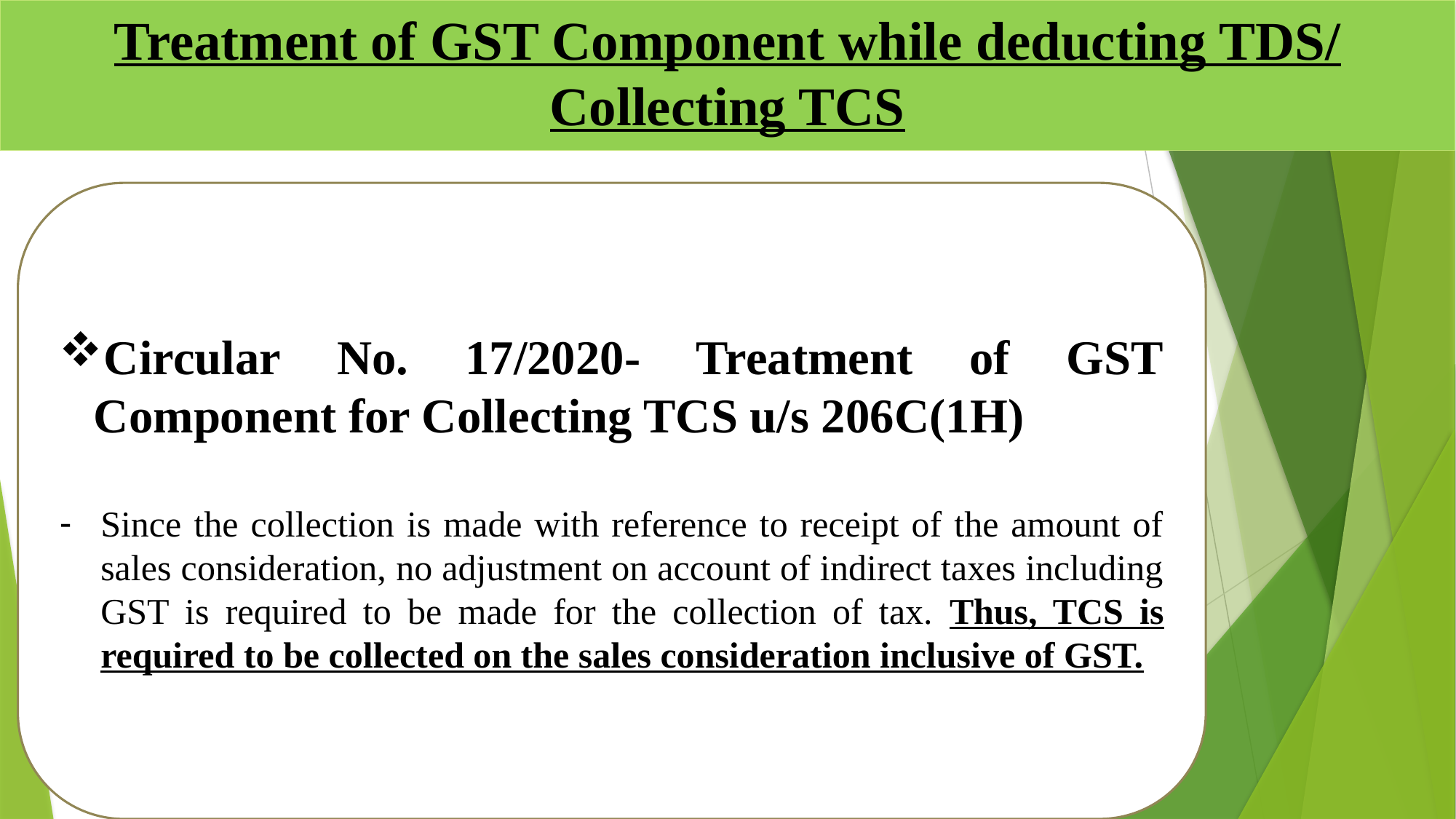

# Treatment of GST Component while deducting TDS/ Collecting TCS
Circular No. 17/2020- Treatment of GST Component for Collecting TCS u/s 206C(1H)

Since the collection is made with reference to receipt of the amount of sales consideration, no adjustment on account of indirect taxes including GST is required to be made for the collection of tax. Thus, TCS is required to be collected on the sales consideration inclusive of GST.